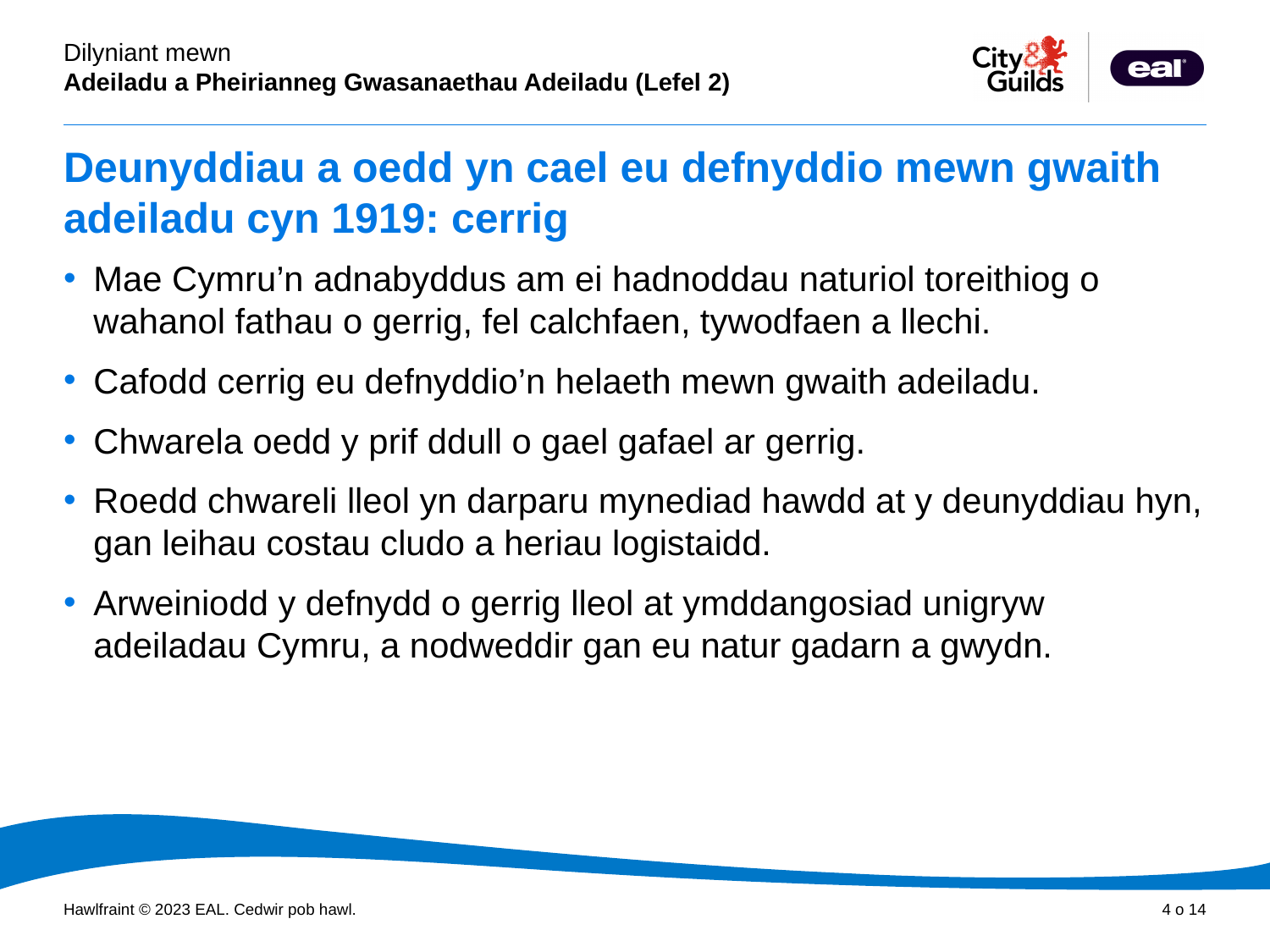

Deunyddiau a oedd yn cael eu defnyddio mewn gwaith adeiladu cyn 1919: cerrig
Mae Cymru’n adnabyddus am ei hadnoddau naturiol toreithiog o wahanol fathau o gerrig, fel calchfaen, tywodfaen a llechi.
Cafodd cerrig eu defnyddio’n helaeth mewn gwaith adeiladu.
Chwarela oedd y prif ddull o gael gafael ar gerrig.
Roedd chwareli lleol yn darparu mynediad hawdd at y deunyddiau hyn, gan leihau costau cludo a heriau logistaidd.
Arweiniodd y defnydd o gerrig lleol at ymddangosiad unigryw adeiladau Cymru, a nodweddir gan eu natur gadarn a gwydn.